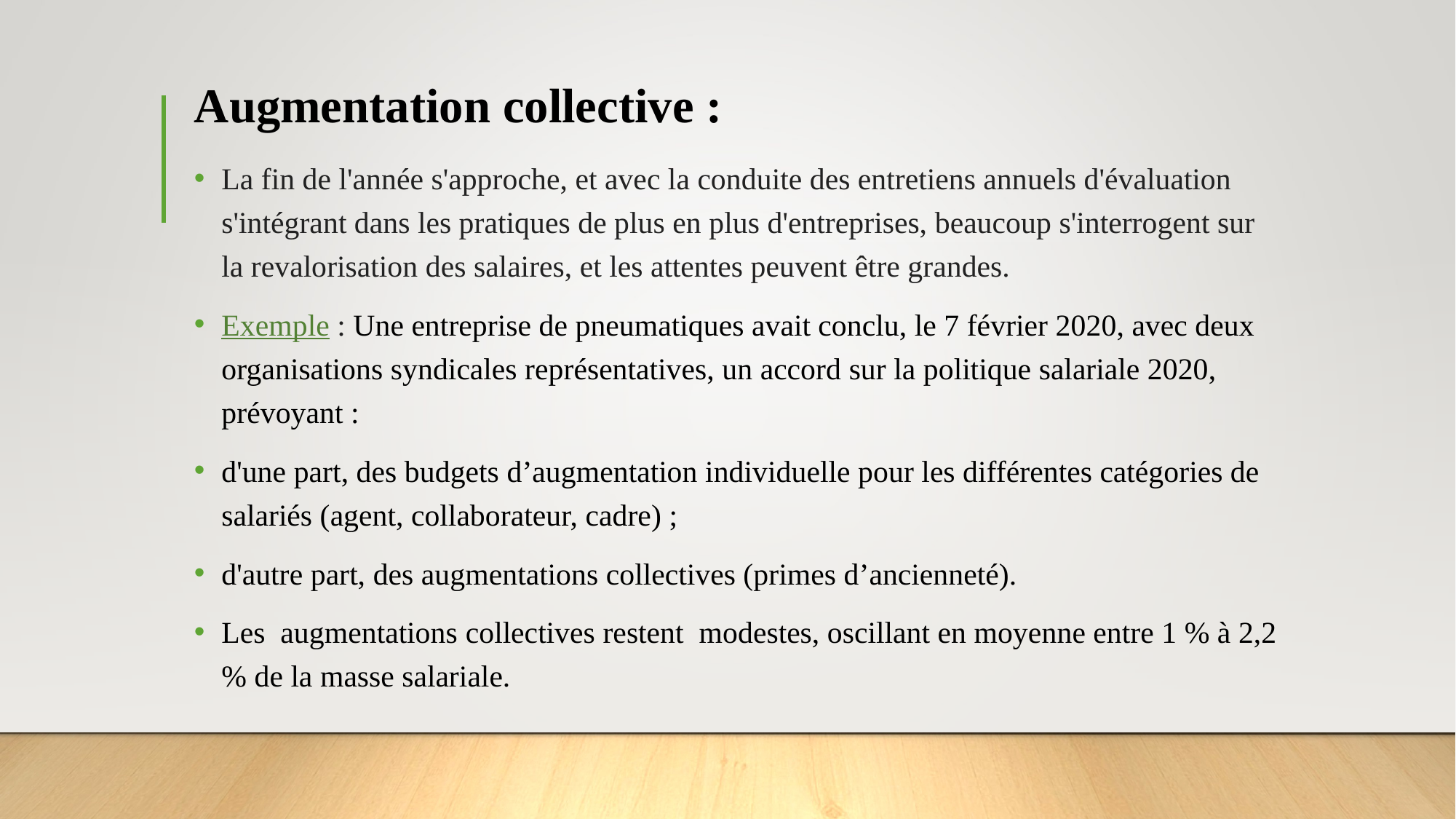

# Augmentation collective :
La fin de l'année s'approche, et avec la conduite des entretiens annuels d'évaluation s'intégrant dans les pratiques de plus en plus d'entreprises, beaucoup s'interrogent sur la revalorisation des salaires, et les attentes peuvent être grandes.
Exemple : Une entreprise de pneumatiques avait conclu, le 7 février 2020, avec deux organisations syndicales représentatives, un accord sur la politique salariale 2020, prévoyant :
d'une part, des budgets d’augmentation individuelle pour les différentes catégories de salariés (agent, collaborateur, cadre) ;
d'autre part, des augmentations collectives (primes d’ancienneté).
Les  augmentations collectives restent  modestes, oscillant en moyenne entre 1 % à 2,2 % de la masse salariale.